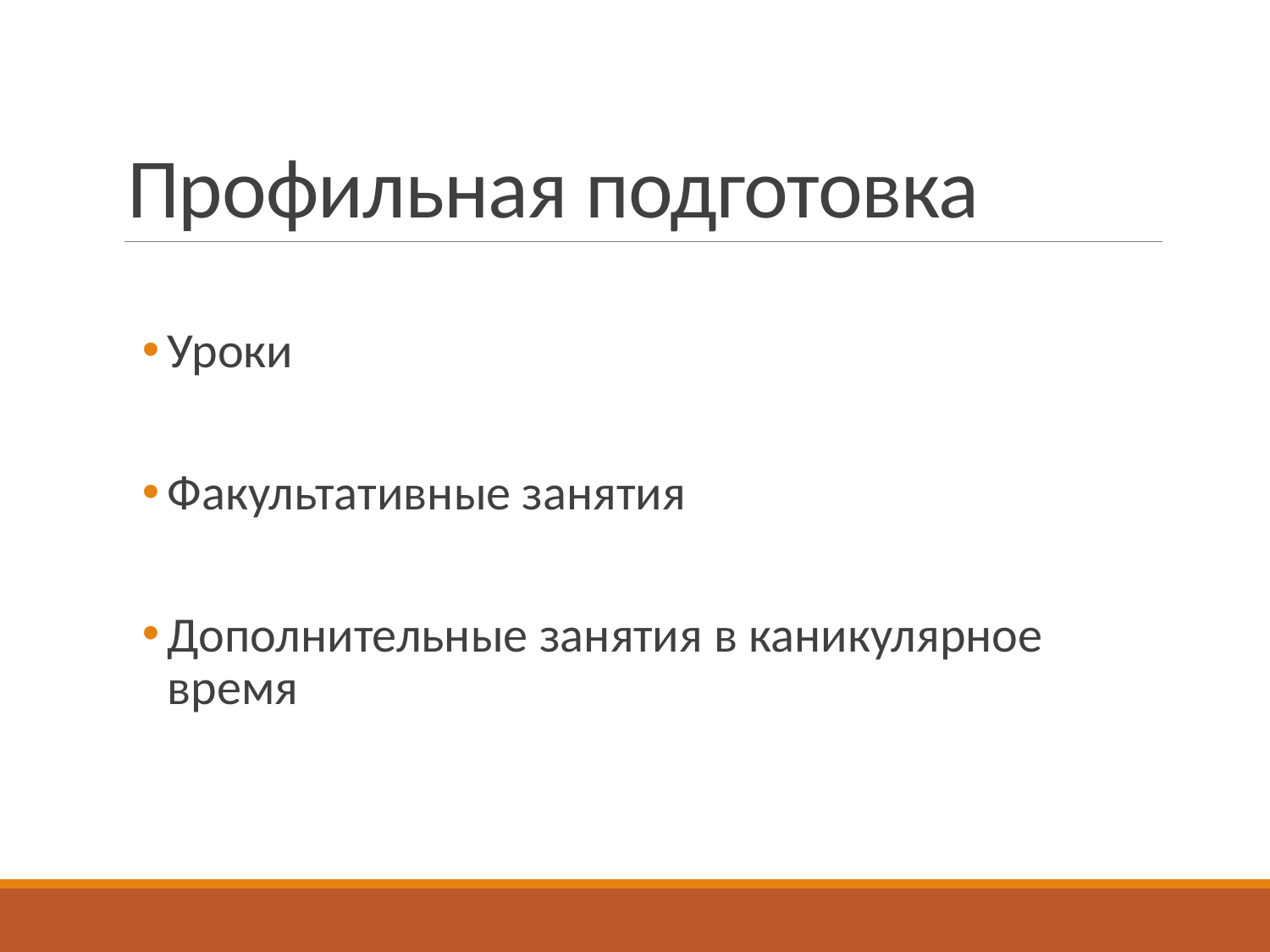

# Профильная подготовка

Уроки

Факультативные занятия

Дополнительные занятия в каникулярное время